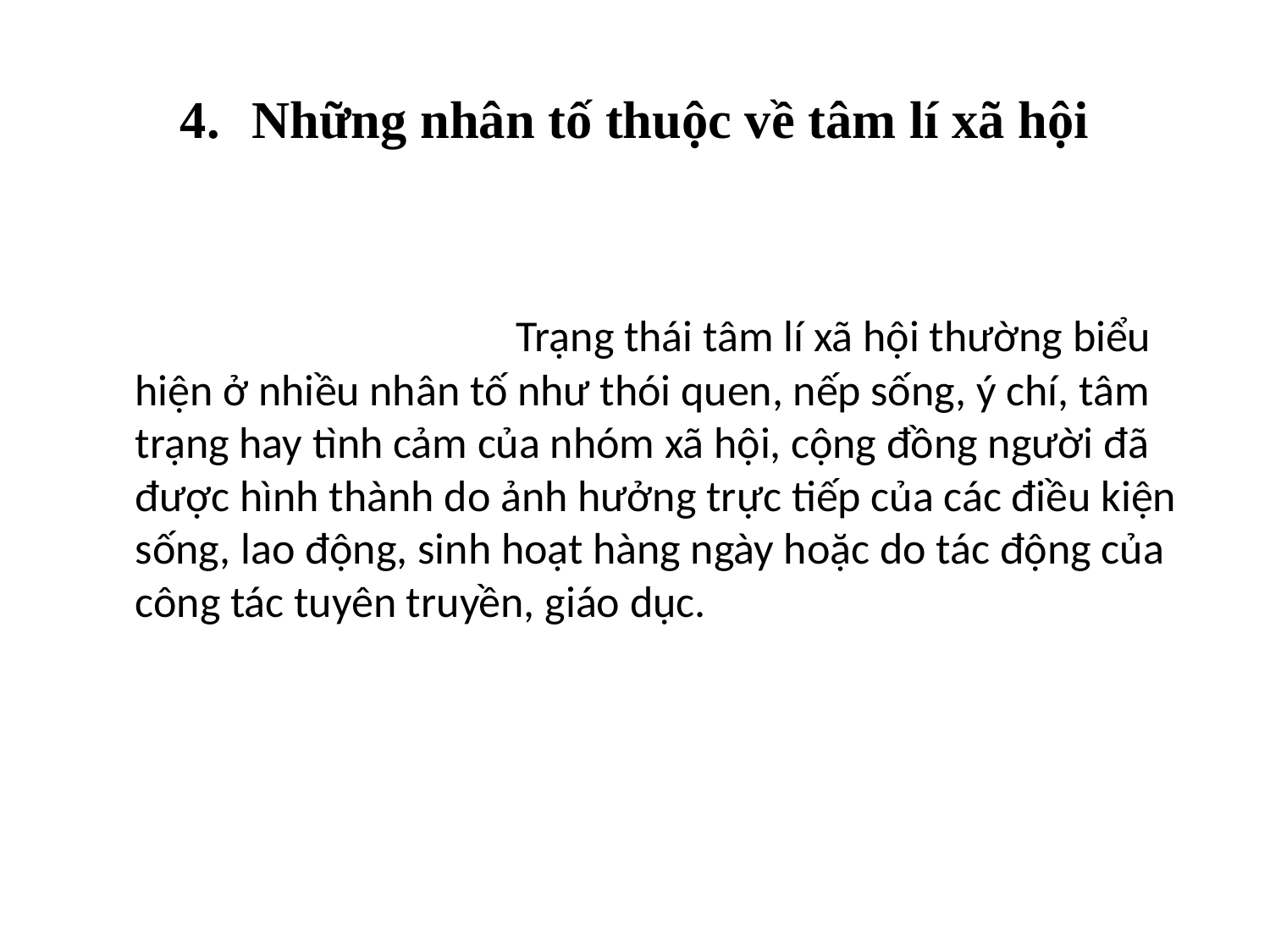

# Những nhân tố thuộc về tâm lí xã hội
 				Trạng thái tâm lí xã hội thường biểu hiện ở nhiều nhân tố như thói quen, nếp sống, ý chí, tâm trạng hay tình cảm của nhóm xã hội, cộng đồng người đã được hình thành do ảnh hưởng trực tiếp của các điều kiện sống, lao động, sinh hoạt hàng ngày hoặc do tác động của công tác tuyên truyền, giáo dục.